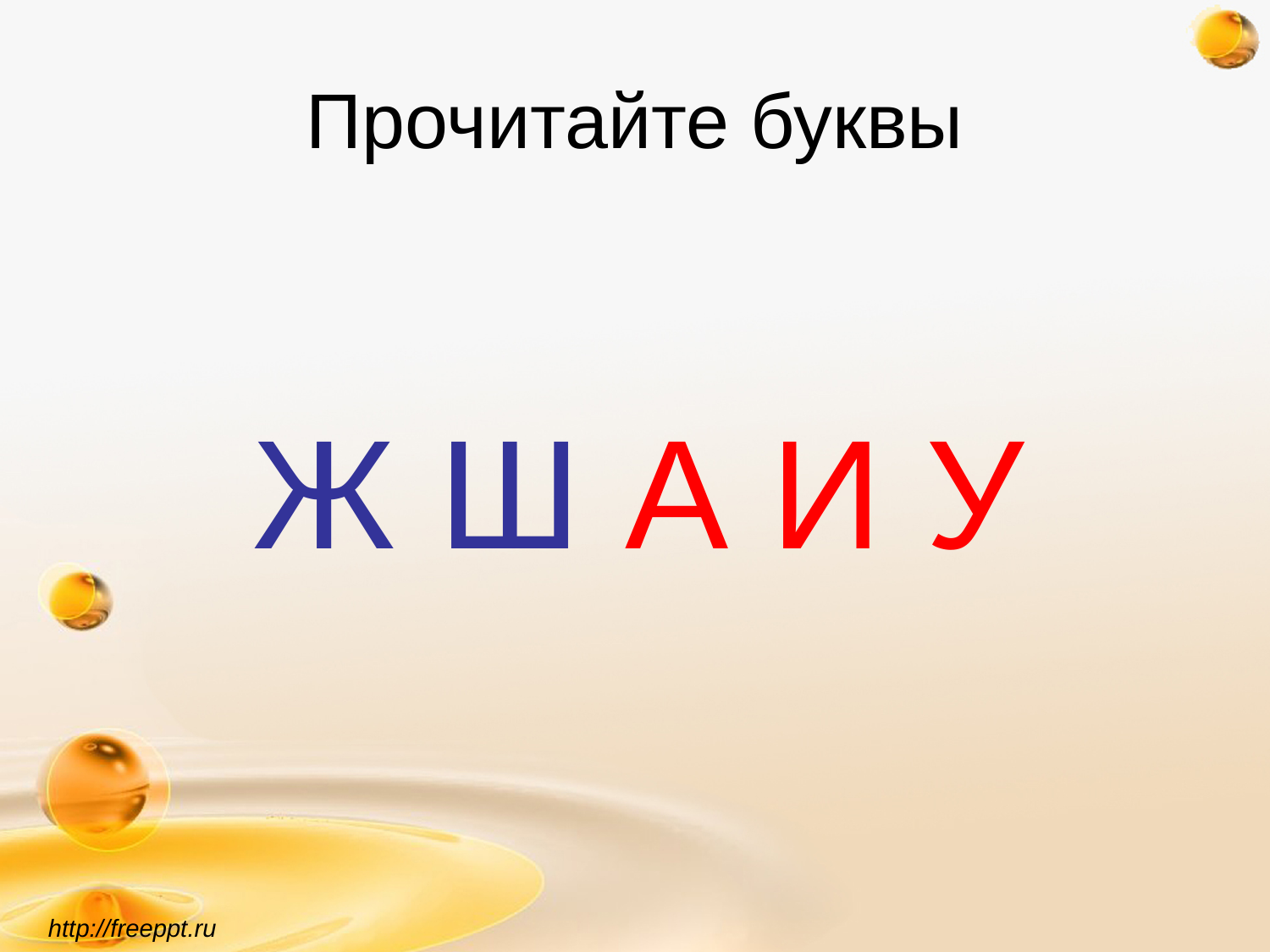

# Прочитайте буквы
 Ж Ш А И У
http://freeppt.ru